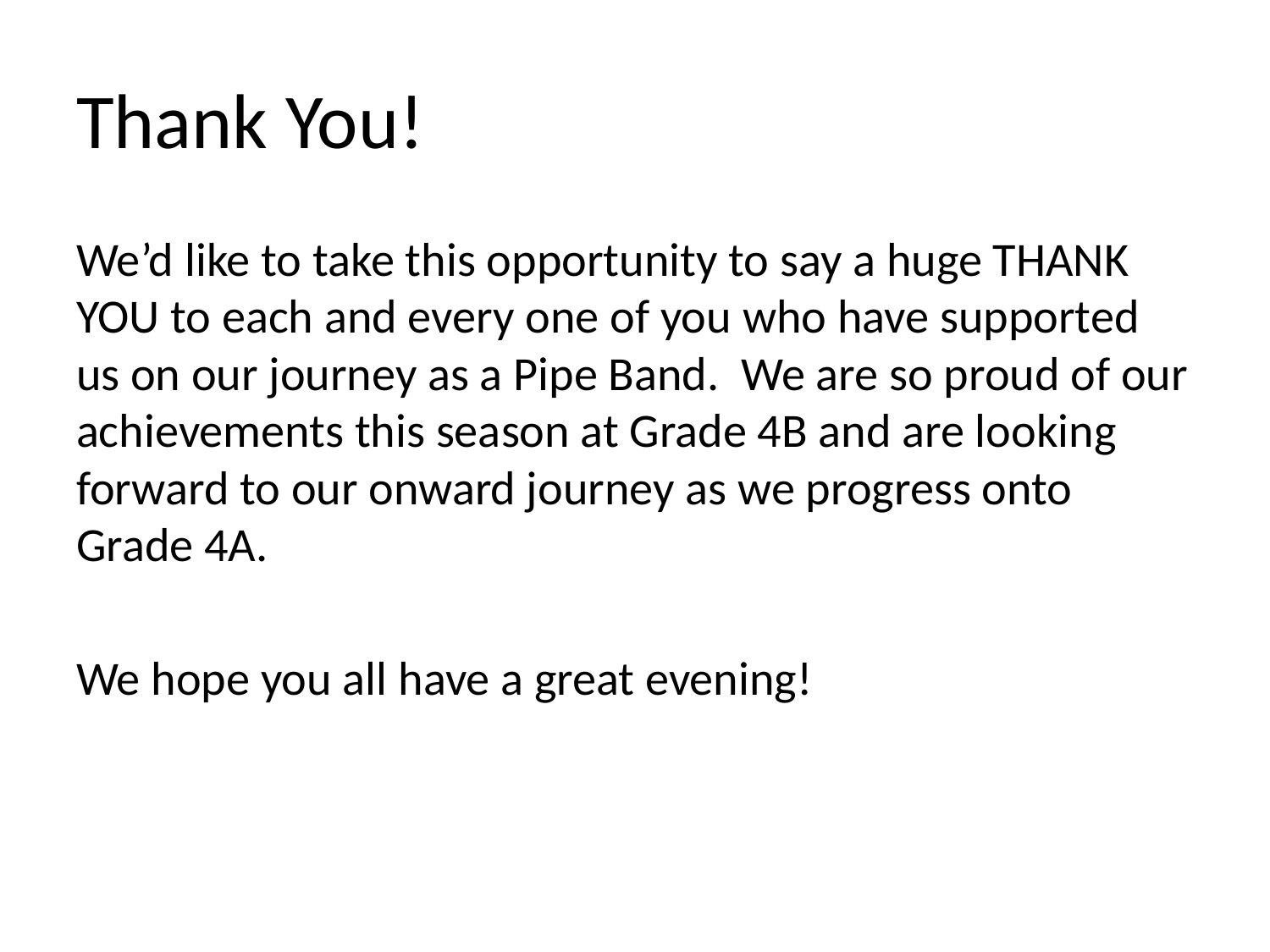

# Thank You!
We’d like to take this opportunity to say a huge THANK YOU to each and every one of you who have supported us on our journey as a Pipe Band.  We are so proud of our achievements this season at Grade 4B and are looking forward to our onward journey as we progress onto Grade 4A.

We hope you all have a great evening!